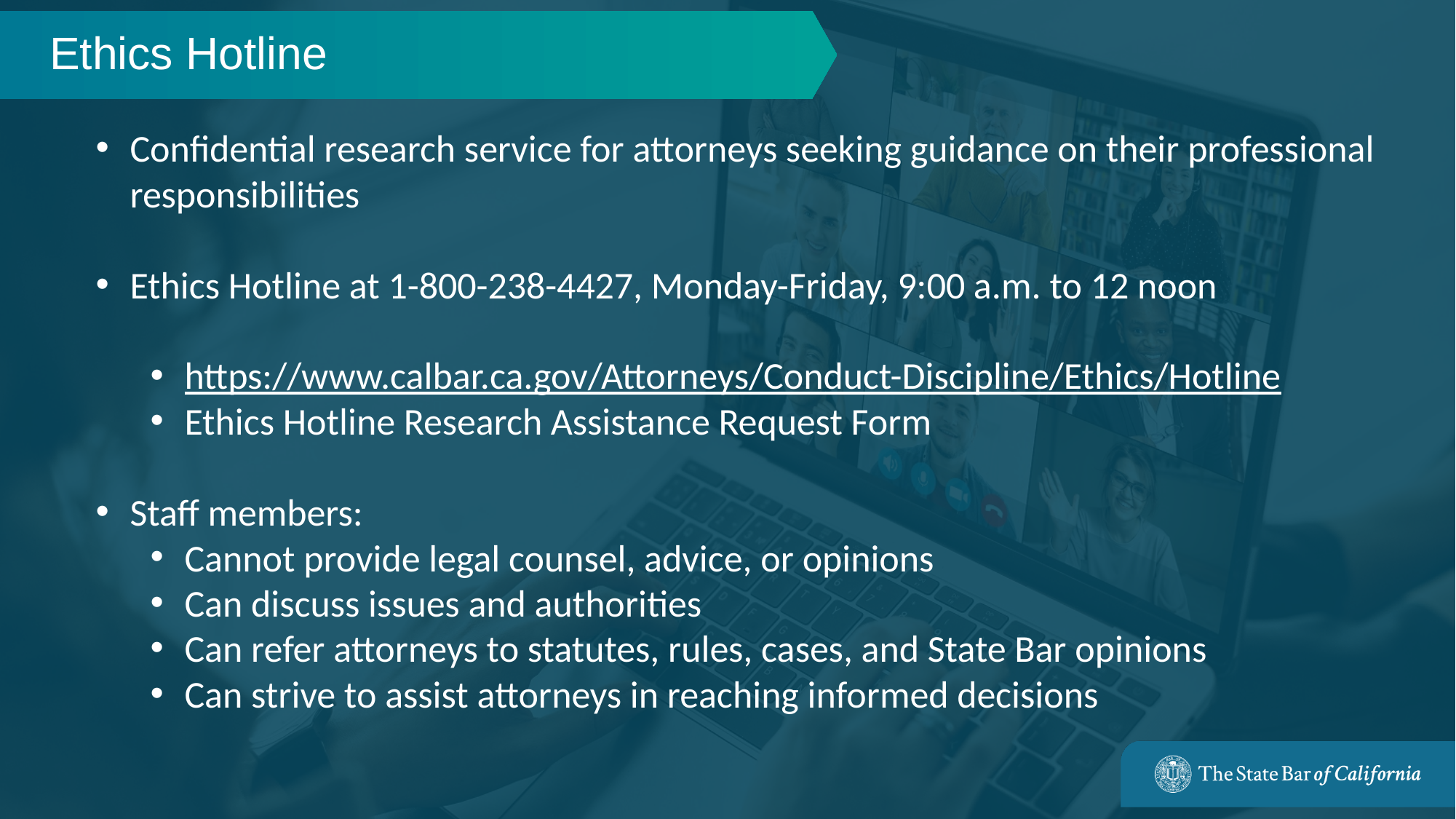

# Ethics Hotline
Confidential research service for attorneys seeking guidance on their professional responsibilities

Ethics Hotline at 1-800-238-4427, Monday-Friday, 9:00 a.m. to 12 noon

https://www.calbar.ca.gov/Attorneys/Conduct-Discipline/Ethics/Hotline
Ethics Hotline Research Assistance Request Form

Staff members:
Cannot provide legal counsel, advice, or opinions
Can discuss issues and authorities
Can refer attorneys to statutes, rules, cases, and State Bar opinions
Can strive to assist attorneys in reaching informed decisions